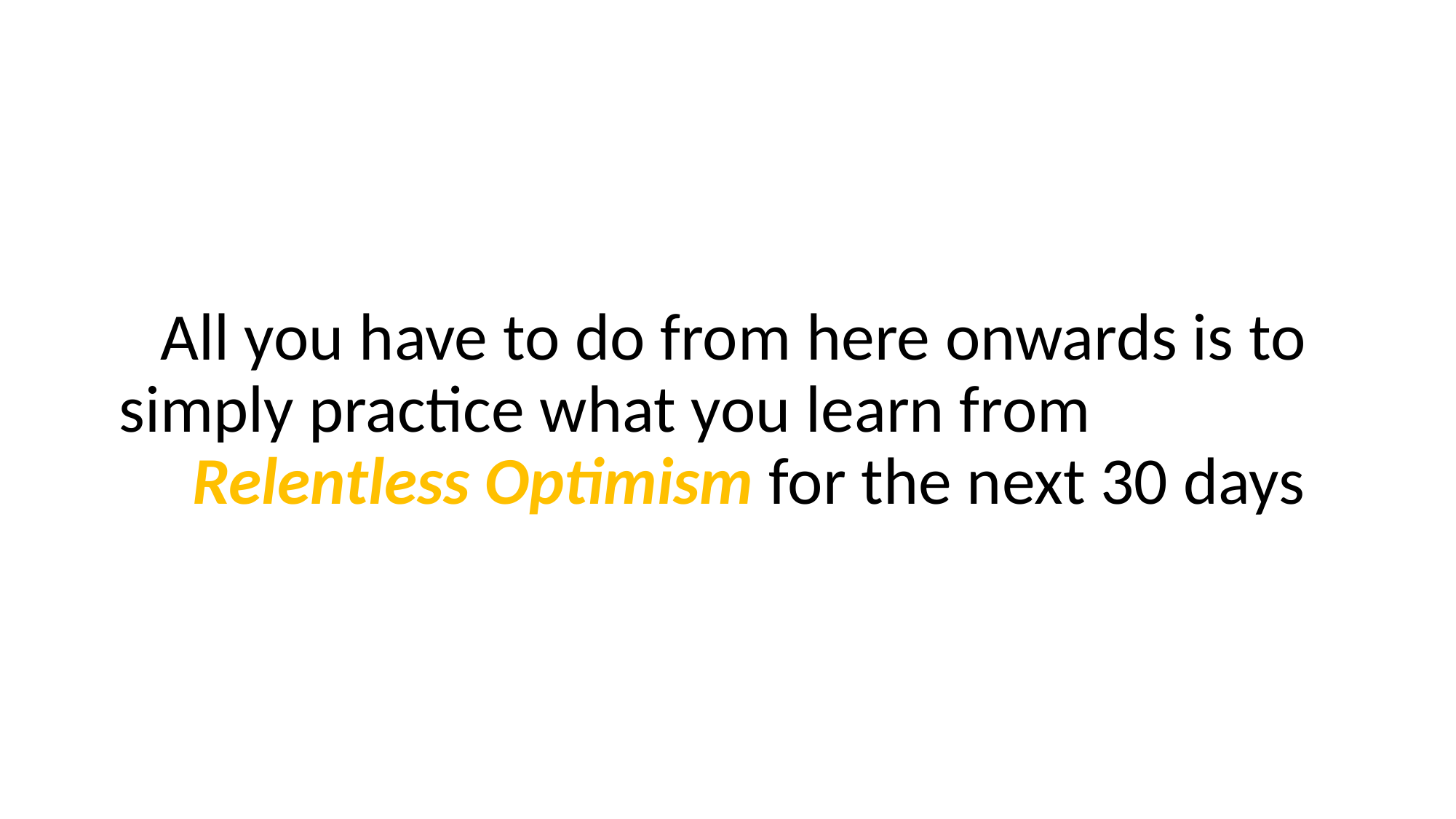

All you have to do from here onwards is to simply practice what you learn from                    Relentless Optimism for the next 30 days